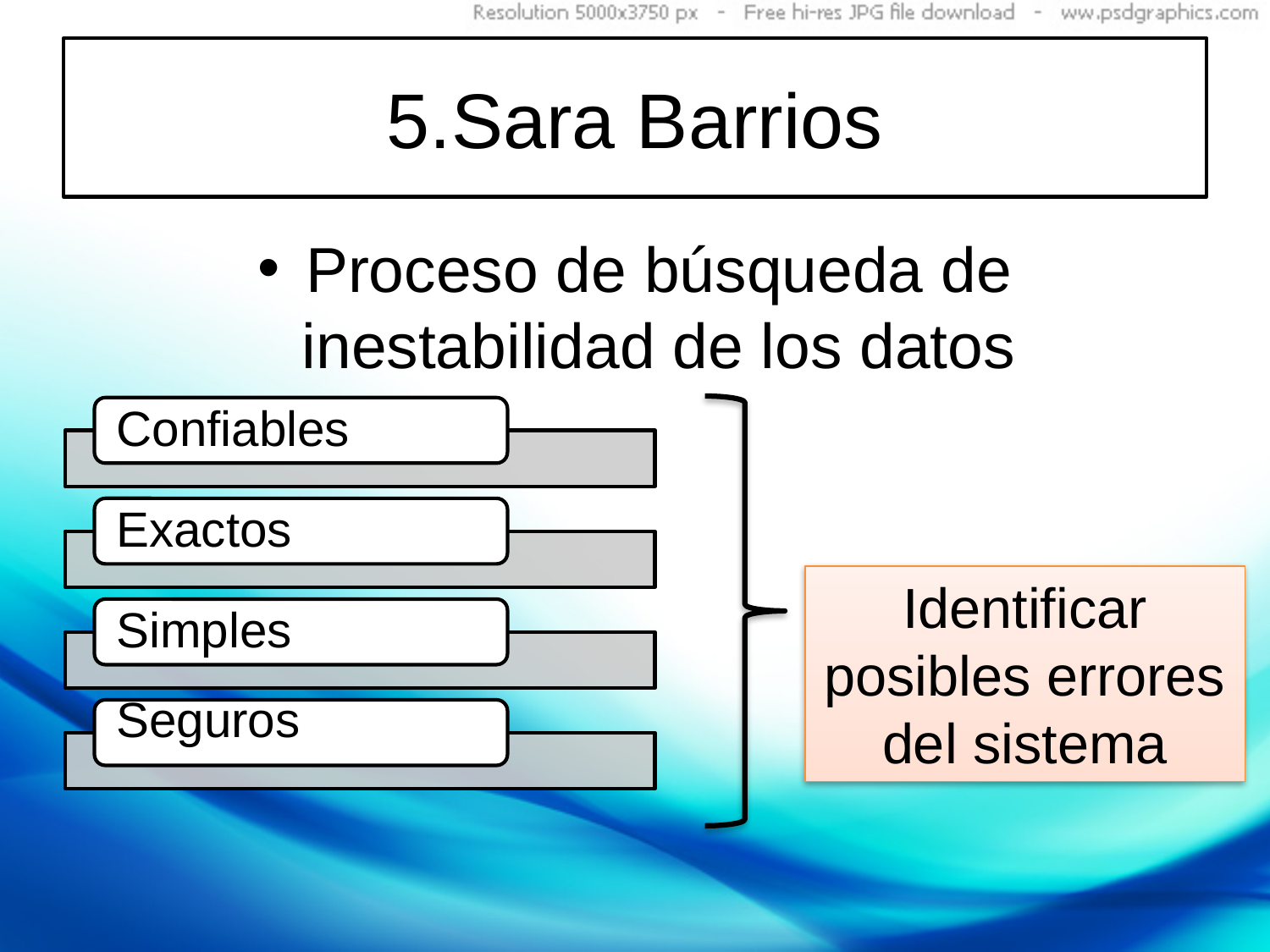

# 5.Sara Barrios
Proceso de búsqueda de inestabilidad de los datos

Confiables
Exactos
Simples
Seguros

Identificar posibles errores del sistema